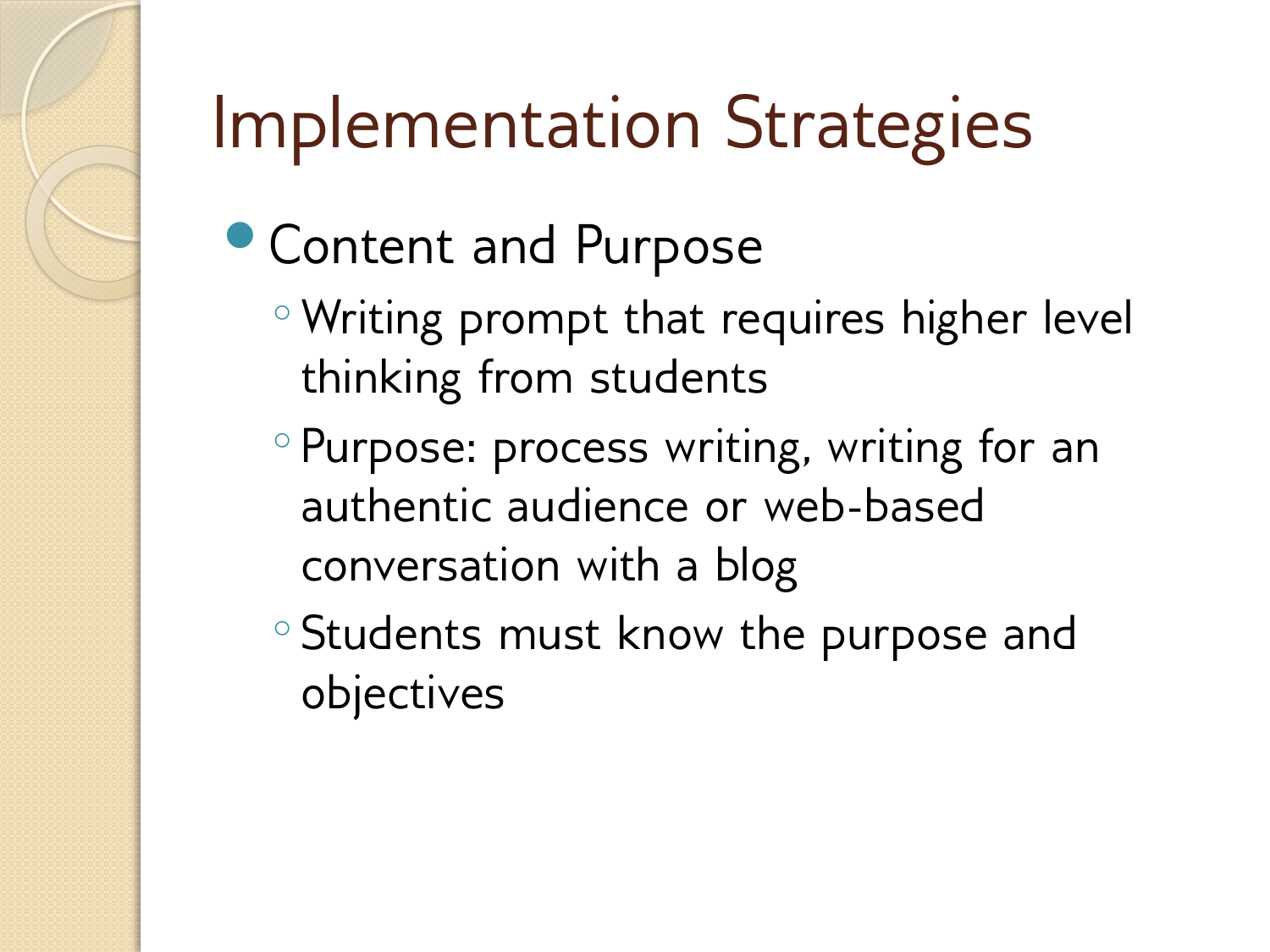

# Implementation Strategies
Content and Purpose
Writing prompt that requires higher level thinking from students
Purpose: process writing, writing for an authentic audience or web-based conversation with a blog
Students must know the purpose and objectives